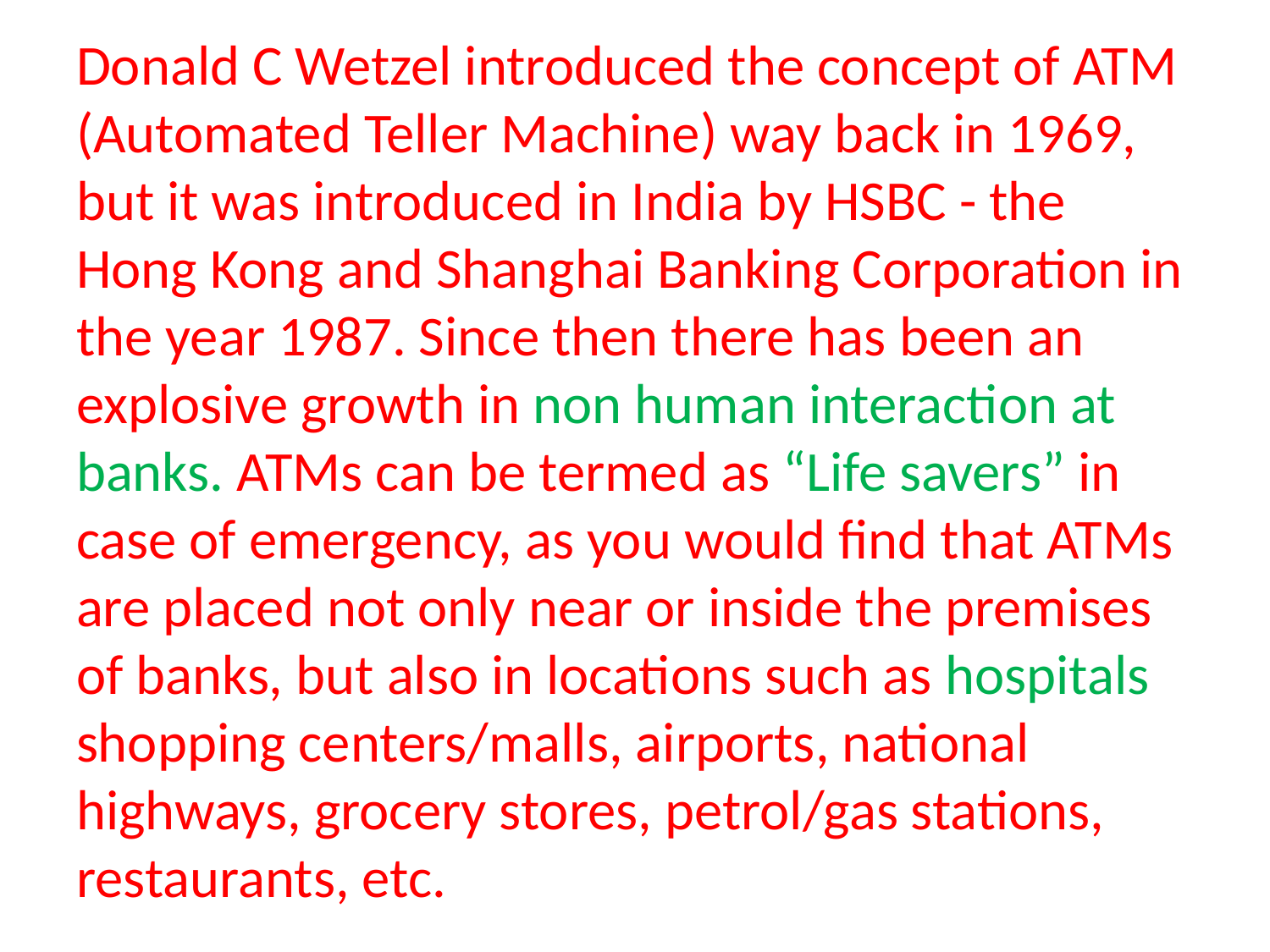

# Donald C Wetzel introduced the concept of ATM (Automated Teller Machine) way back in 1969, but it was introduced in India by HSBC - the Hong Kong and Shanghai Banking Corporation in the year 1987. Since then there has been an explosive growth in non human interaction at banks. ATMs can be termed as “Life savers” in case of emergency, as you would find that ATMs are placed not only near or inside the premises of banks, but also in locations such as hospitals shopping centers/malls, airports, national highways, grocery stores, petrol/gas stations, restaurants, etc.